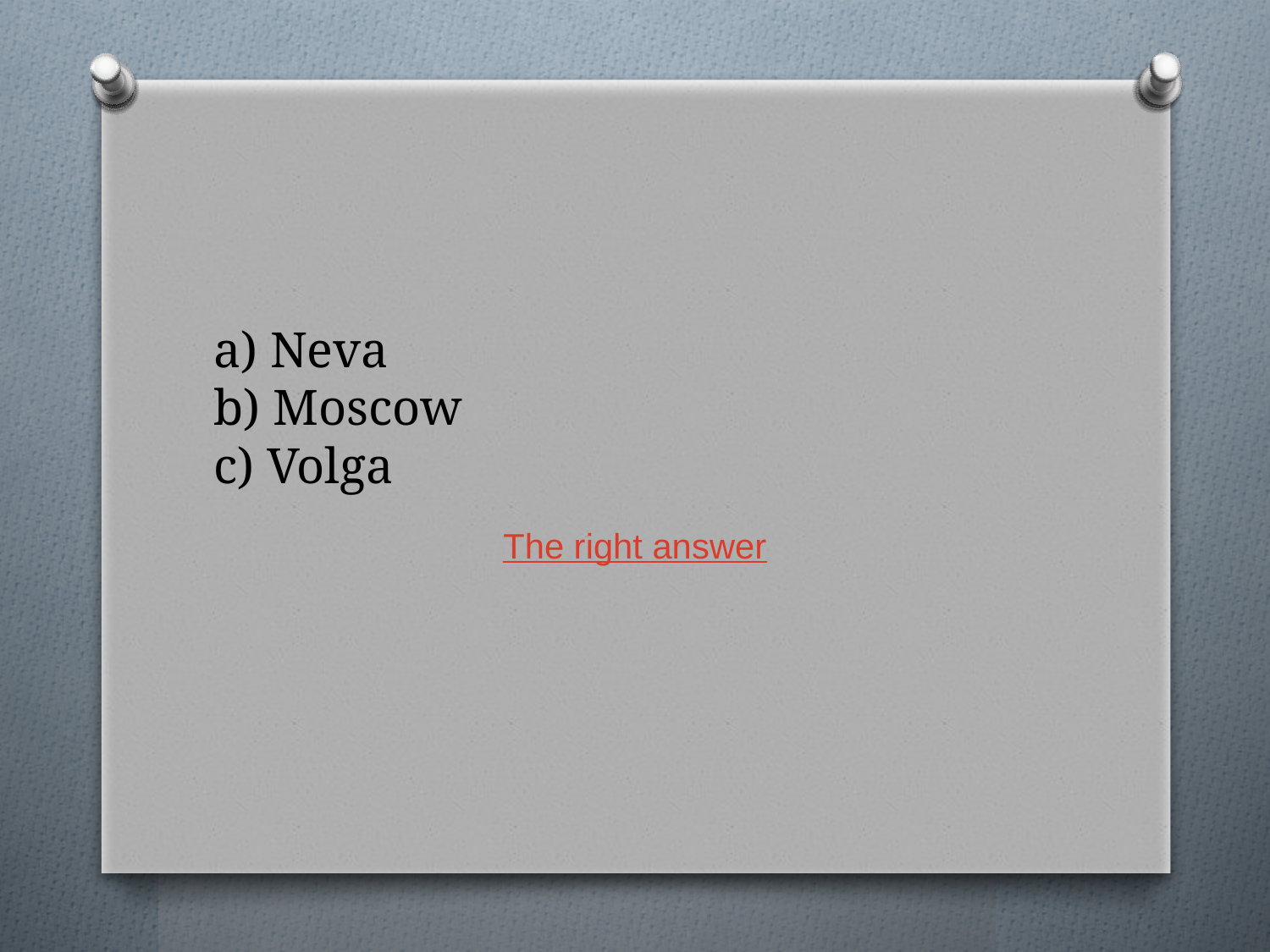

# a) Neva b) Moscow c) Volga
The right answer